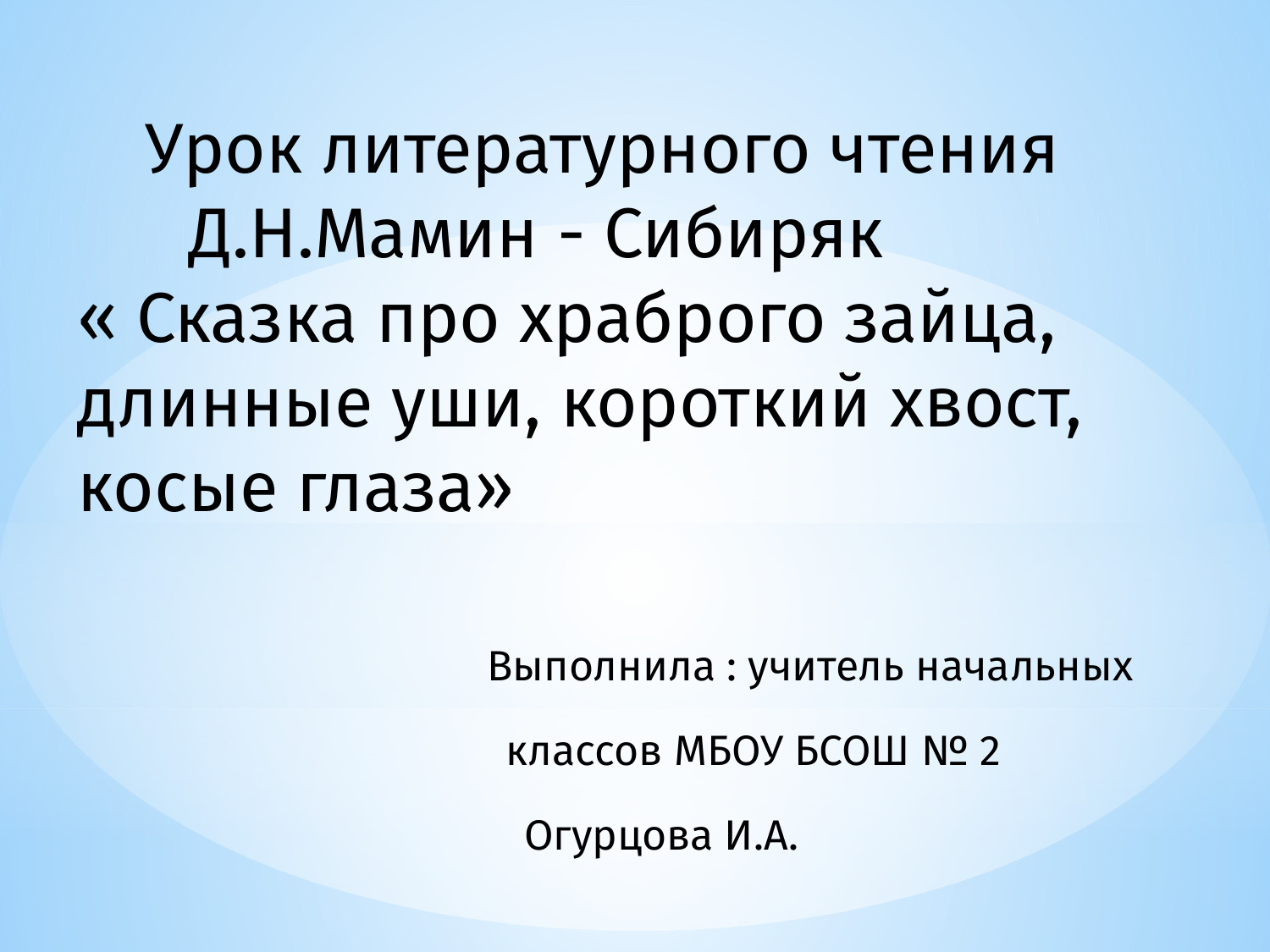

Урок литературного чтения
      Д.Н.Мамин - Сибиряк
« Сказка про храброго зайца, длинные уши, короткий хвост, косые глаза»

                      Выполнила : учитель начальных
                       классов МБОУ БСОШ № 2
                        Огурцова И.А.